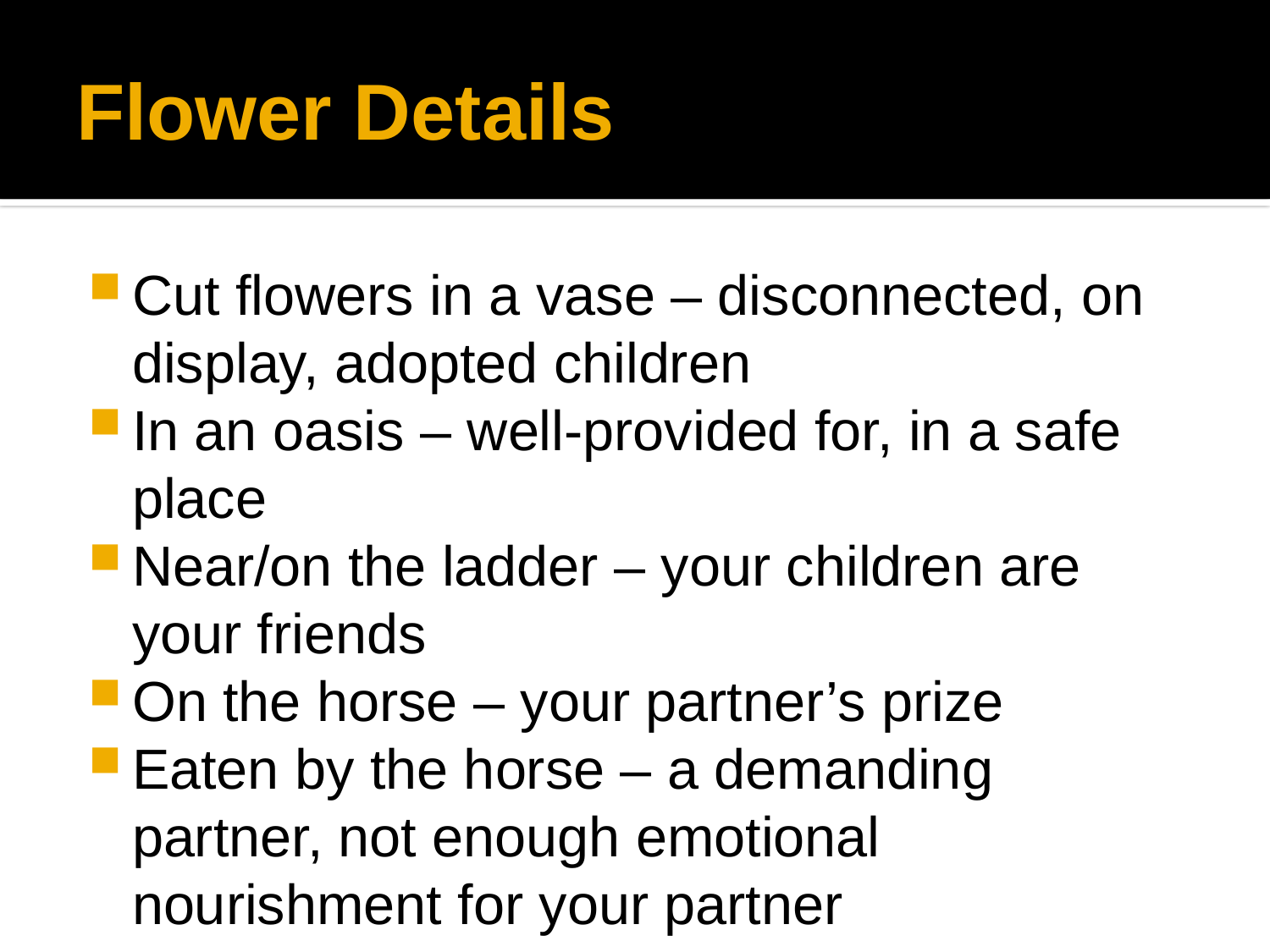

# Flower Details
Cut flowers in a vase – disconnected, on display, adopted children
In an oasis – well-provided for, in a safe place
Near/on the ladder – your children are your friends
On the horse – your partner’s prize
Eaten by the horse – a demanding partner, not enough emotional nourishment for your partner